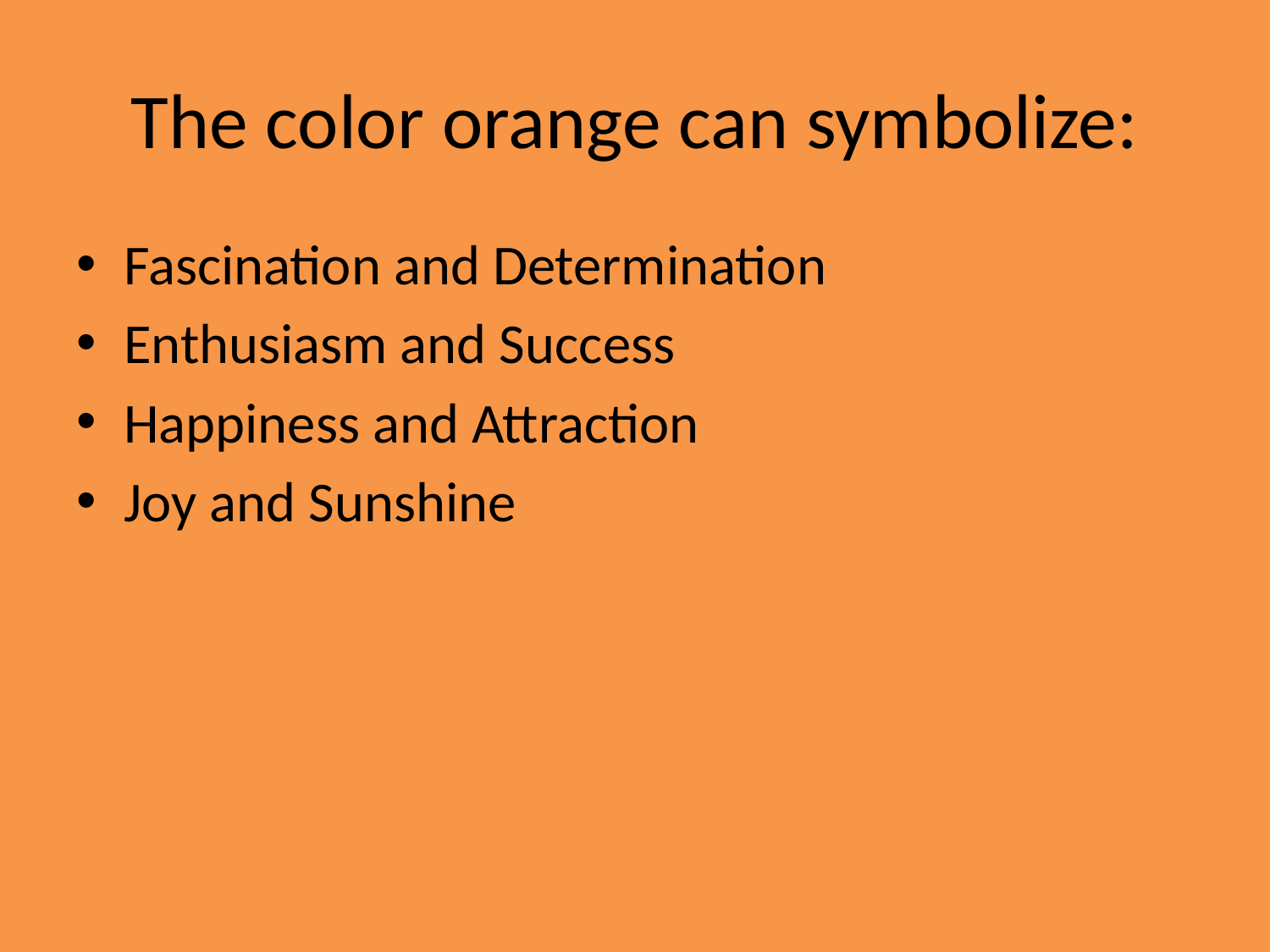

# The color orange can symbolize:
Fascination and Determination
Enthusiasm and Success
Happiness and Attraction
Joy and Sunshine